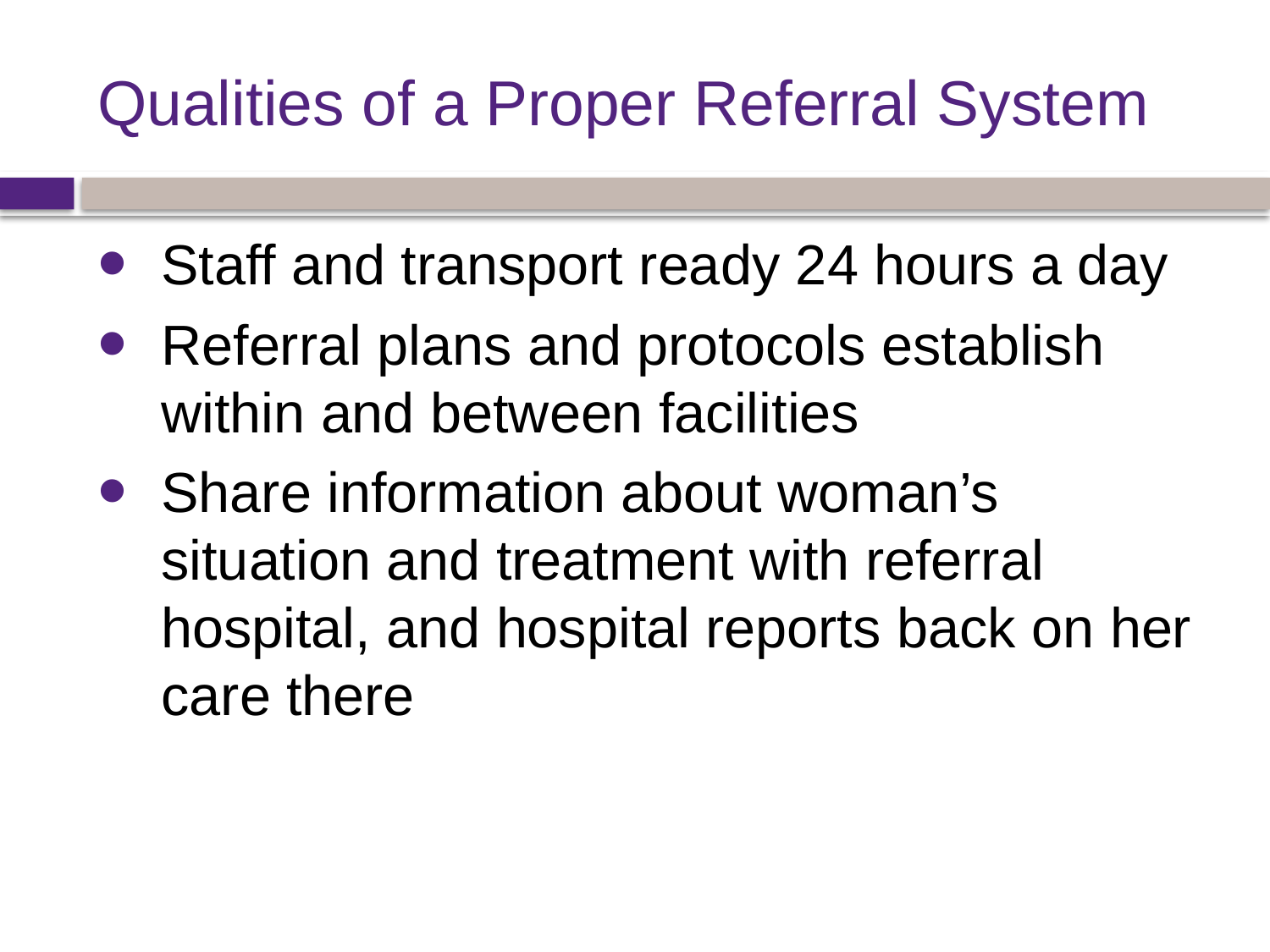

# Qualities of a Proper Referral System
Staff and transport ready 24 hours a day
Referral plans and protocols establish within and between facilities
Share information about woman’s situation and treatment with referral hospital, and hospital reports back on her care there